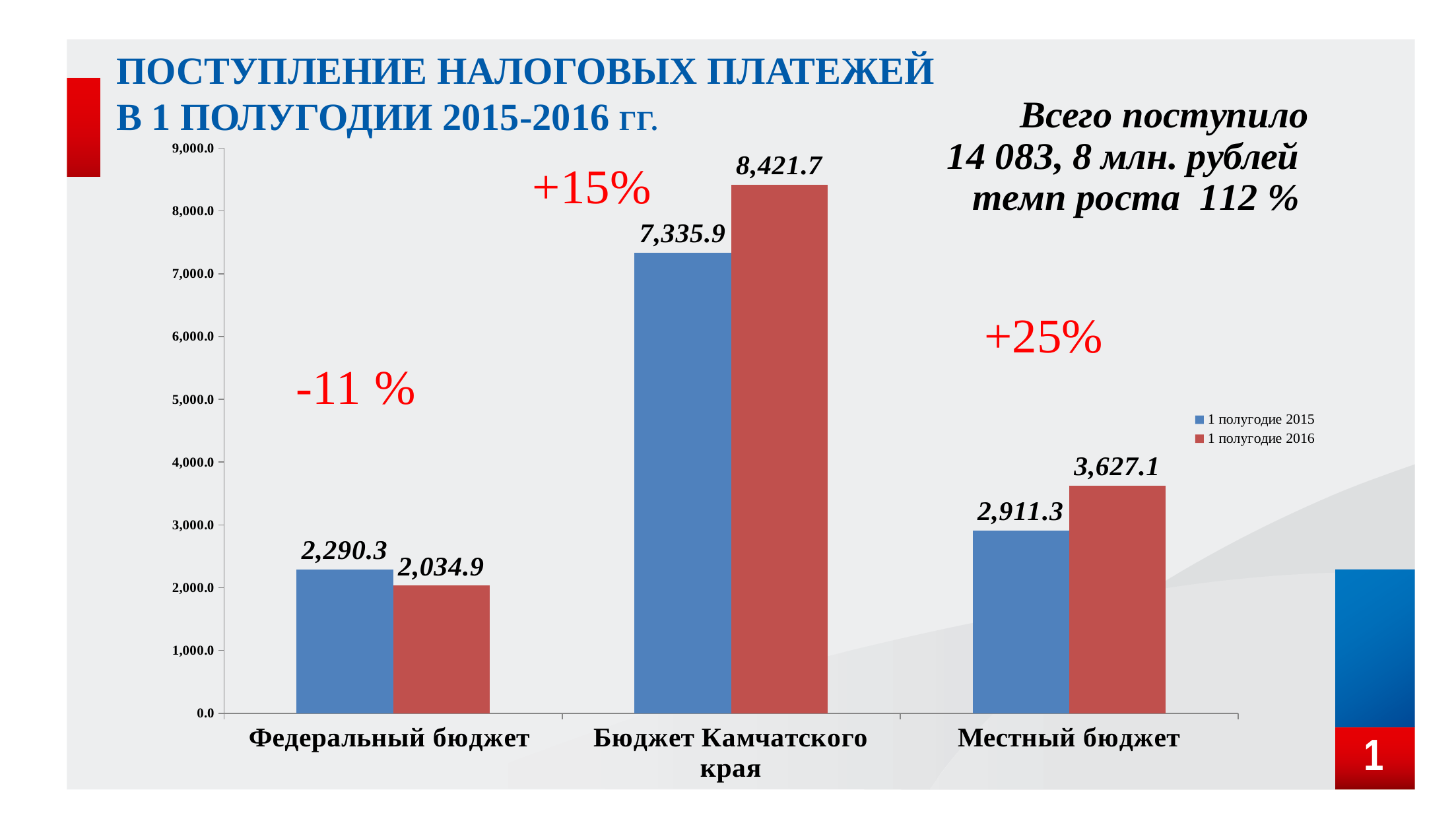

Поступление налоговых платежей
В 1 полугодии 2015-2016 гг.

### Chart

| Category | 1 полугодие 2015 | 1 полугодие 2016 |
|---|---|---|
| Федеральный бюджет  | 2290.3 | 2034.9 |
| Бюджет Камчатского края | 7335.9 | 8421.7 |
| Местный бюджет | 2911.3 | 3627.1 |
1